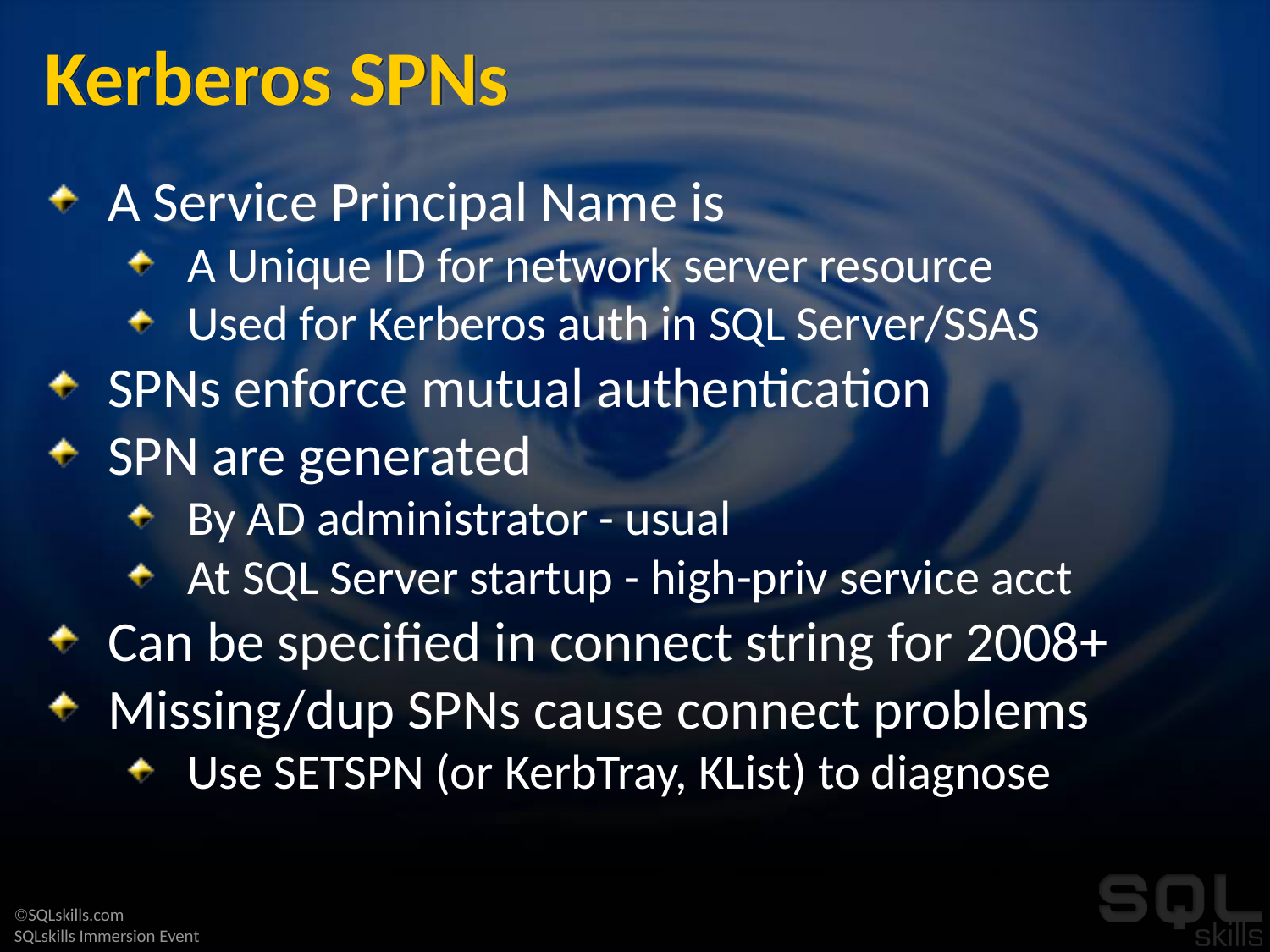

# Kerberos SPNs
A Service Principal Name is
A Unique ID for network server resource
Used for Kerberos auth in SQL Server/SSAS
SPNs enforce mutual authentication
SPN are generated
By AD administrator - usual
At SQL Server startup - high-priv service acct
Can be specified in connect string for 2008+
Missing/dup SPNs cause connect problems
Use SETSPN (or KerbTray, KList) to diagnose